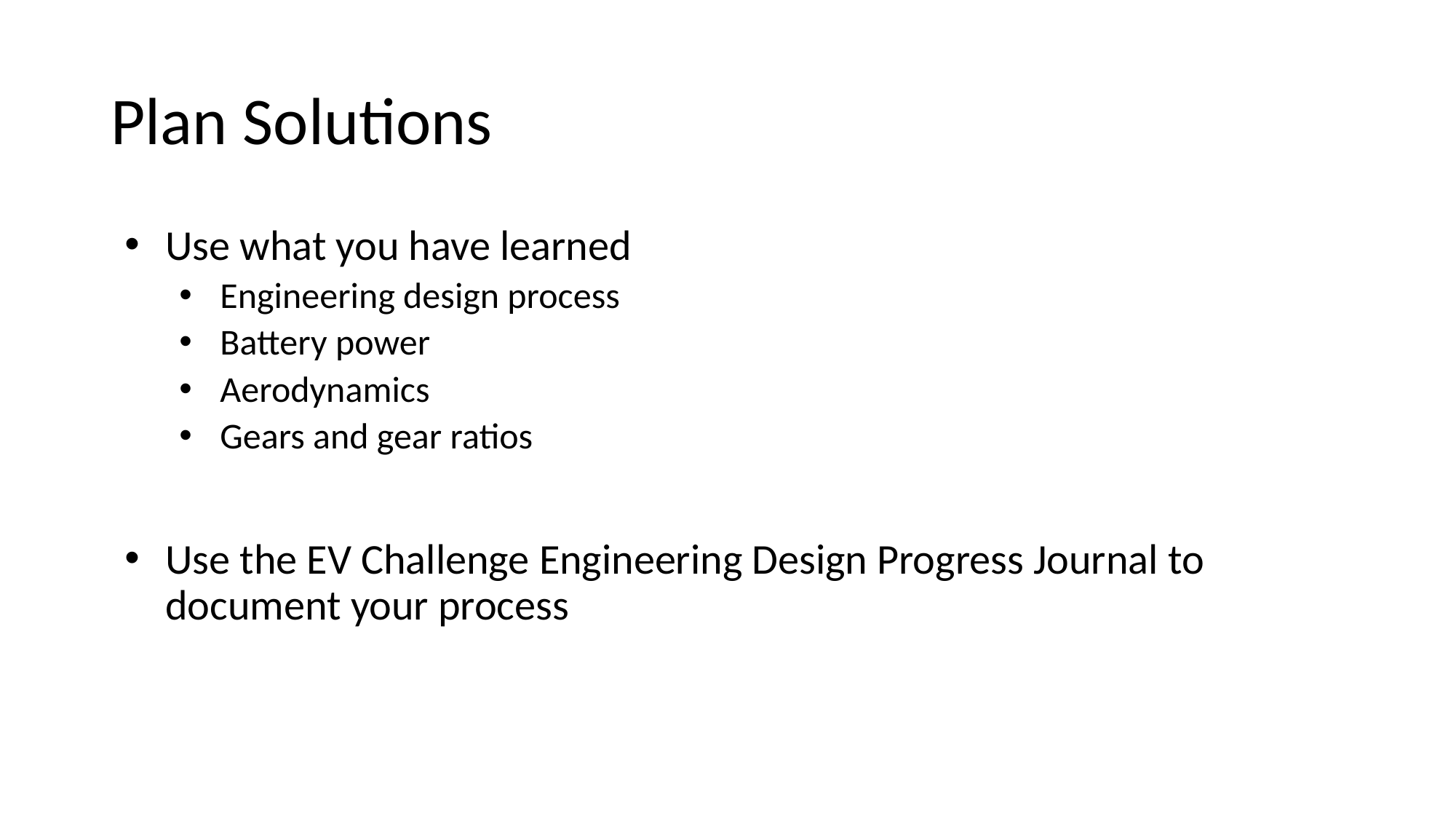

# Plan Solutions
Use what you have learned
Engineering design process
Battery power
Aerodynamics
Gears and gear ratios

Use the EV Challenge Engineering Design Progress Journal to document your process